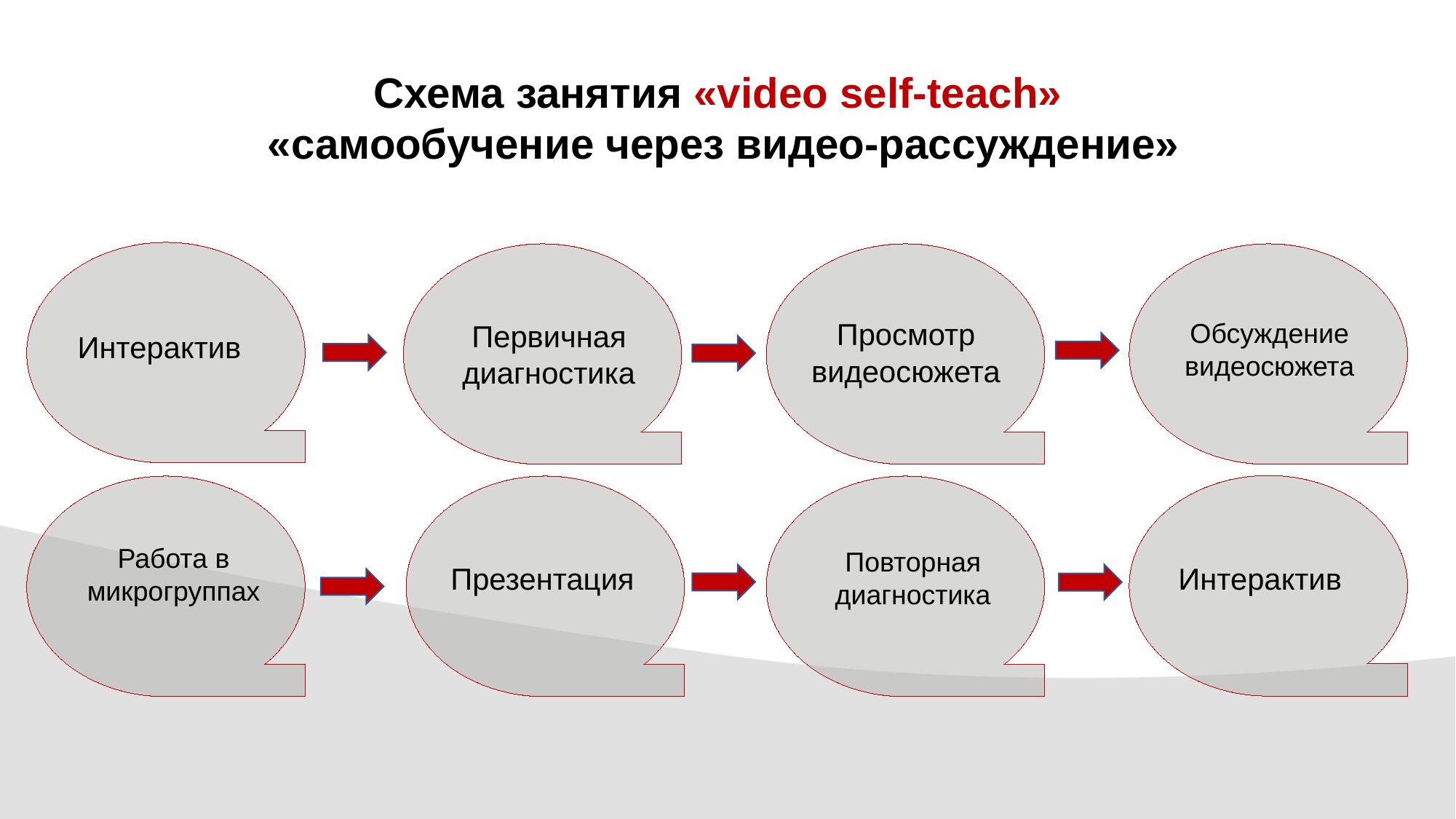

Схема занятия «video self-teach»
«самообучение через видео-рассуждение»

Просмотр видеосюжета
Обсуждение
видеосюжета
Первичная диагностика
Интерактив

Работа в микрогруппах
Повторная диагностика
Презентация
Интерактив